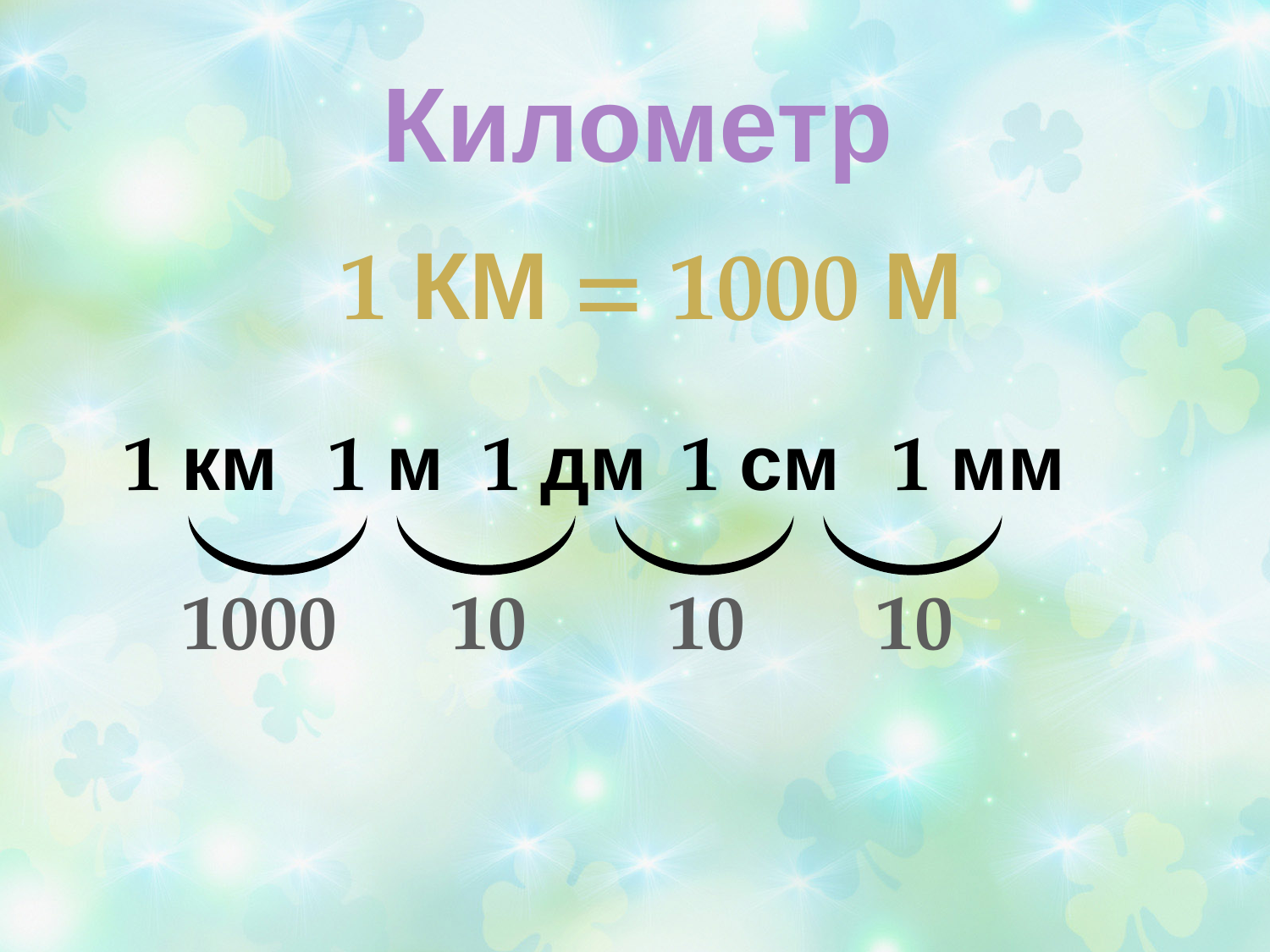

Километр
1 км = 1000 м
1 км
1 м
1 дм
1 см
1 мм

1000
10
10
10